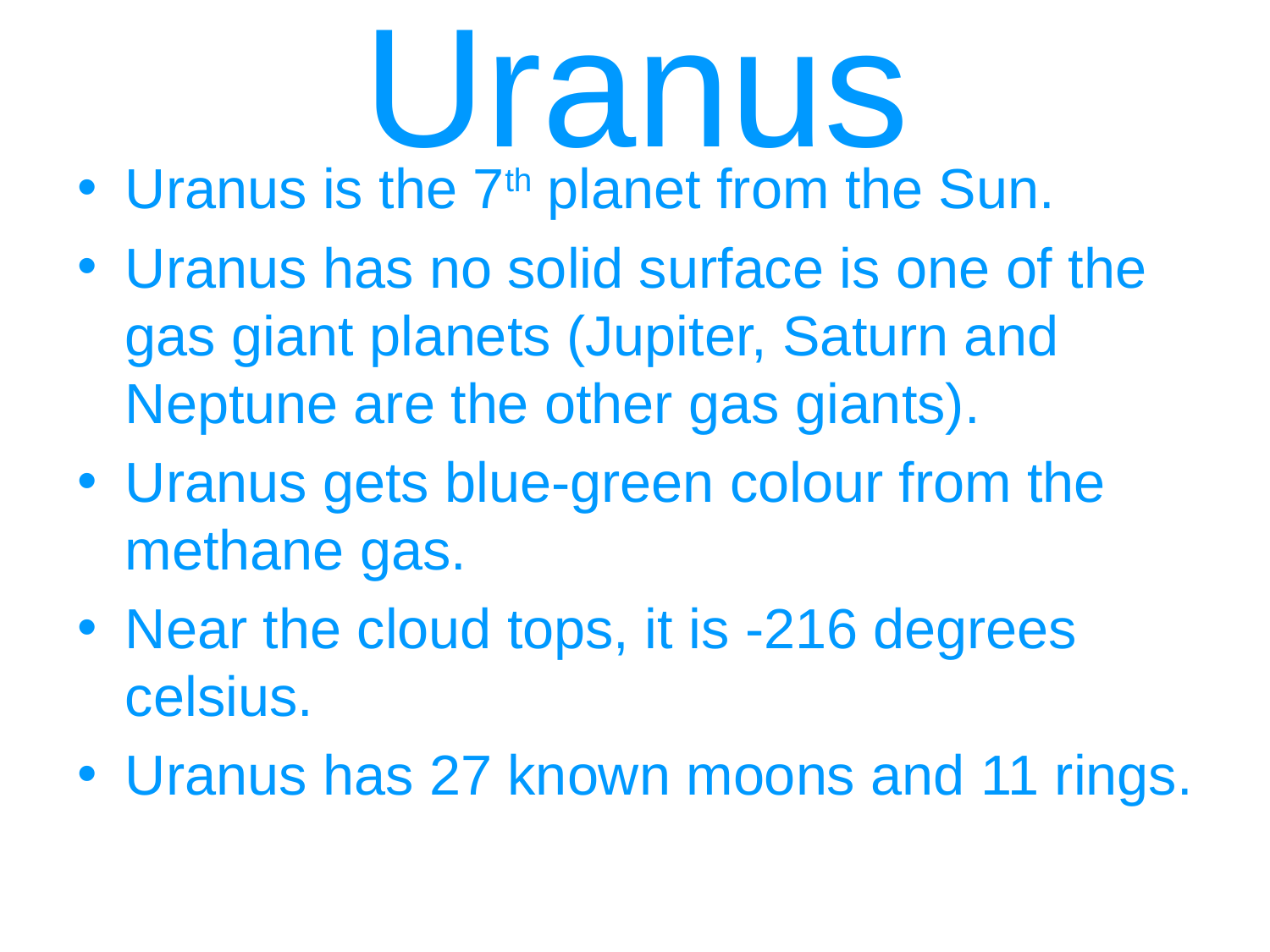

# Uranus
Uranus is the 7th planet from the Sun.
Uranus has no solid surface is one of the gas giant planets (Jupiter, Saturn and Neptune are the other gas giants).
Uranus gets blue-green colour from the methane gas.
Near the cloud tops, it is -216 degrees celsius.
Uranus has 27 known moons and 11 rings.